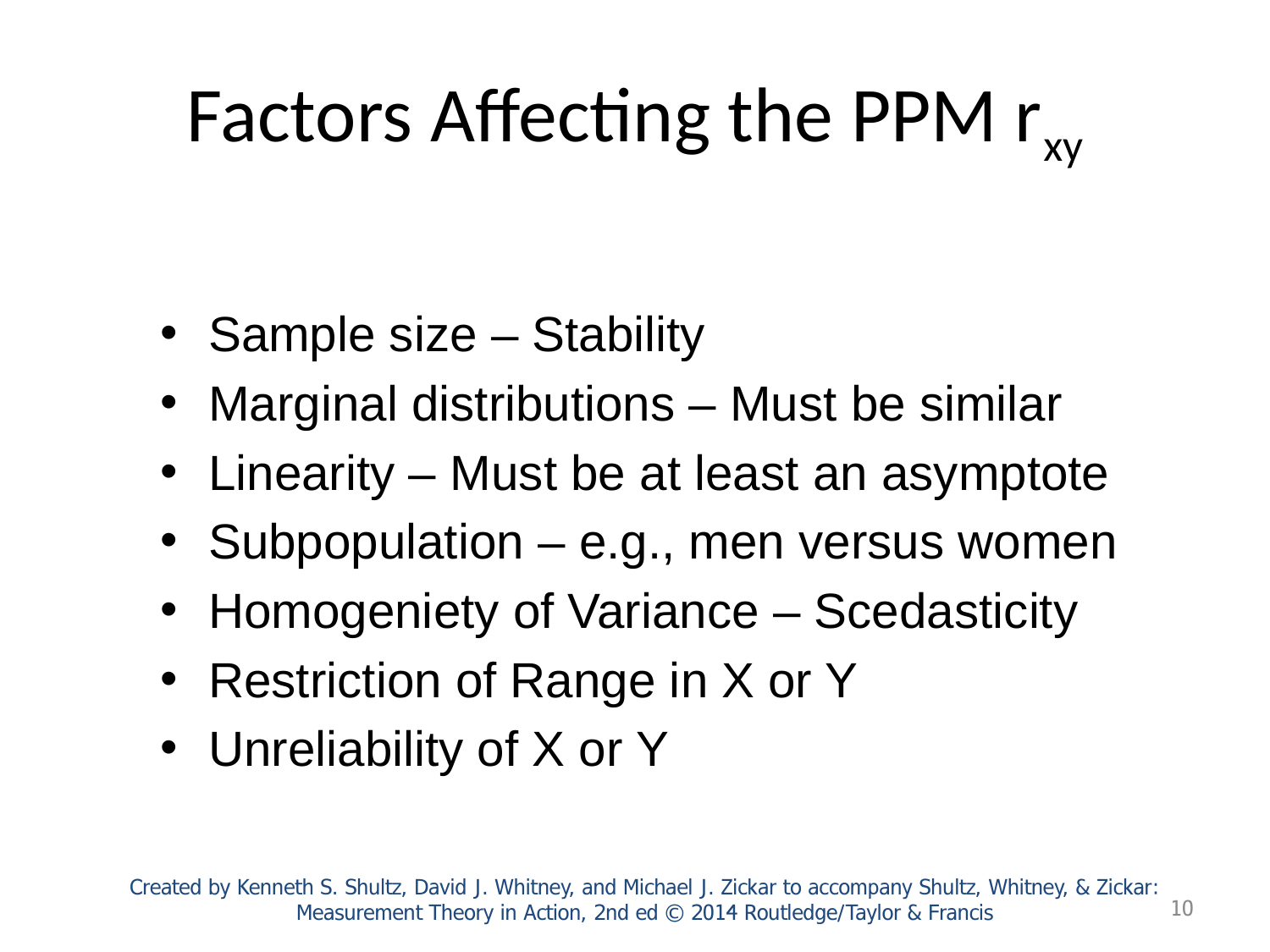

# Factors Affecting the PPM rxy
Sample size – Stability
Marginal distributions – Must be similar
Linearity – Must be at least an asymptote
Subpopulation – e.g., men versus women
Homogeniety of Variance – Scedasticity
Restriction of Range in X or Y
Unreliability of X or Y

Created by Kenneth S. Shultz, David J. Whitney, and Michael J. Zickar to accompany Shultz, Whitney, & Zickar: Measurement Theory in Action, 2nd ed © 2014 Routledge/Taylor & Francis
10